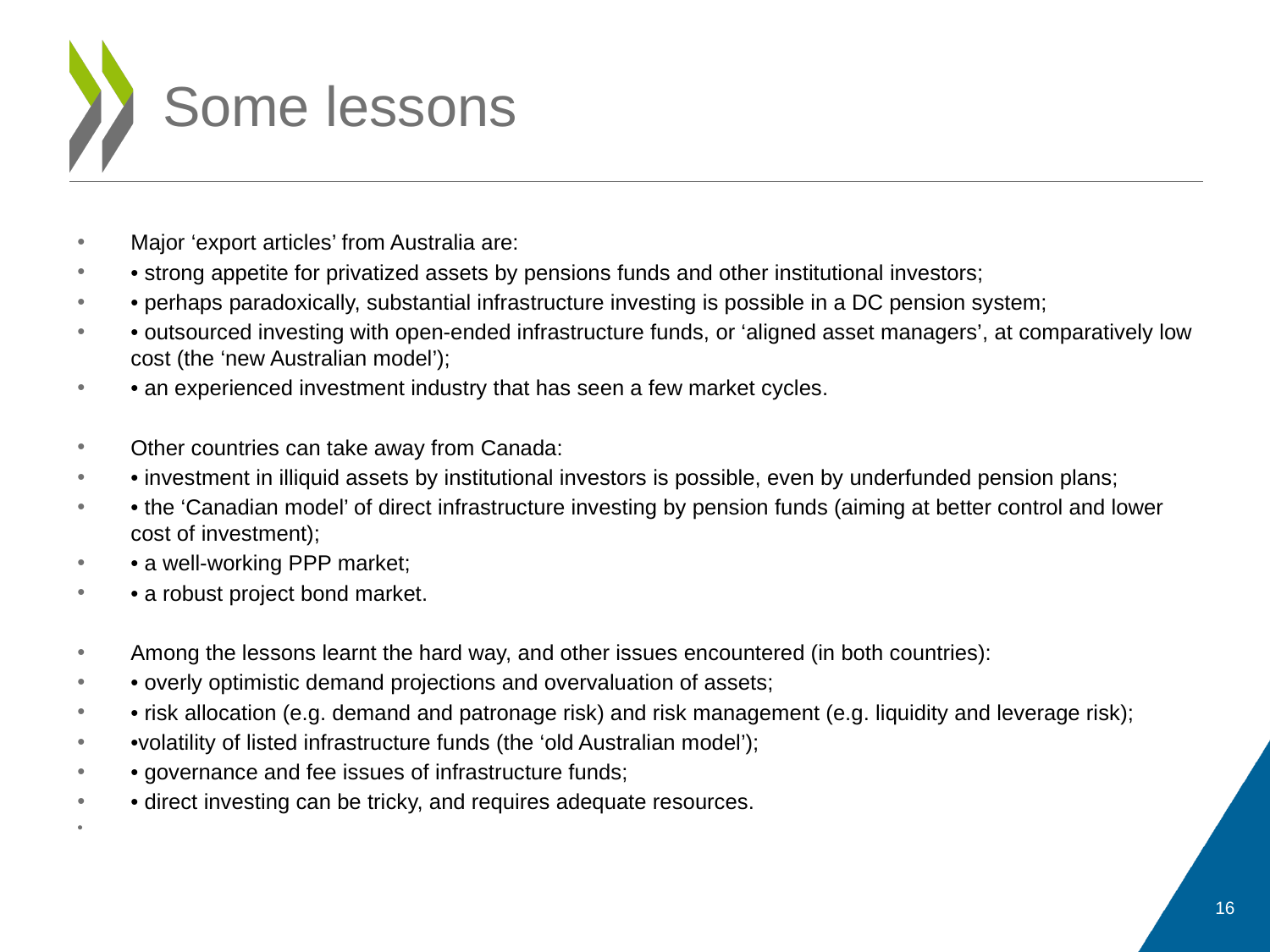

# Some lessons
Major ‘export articles’ from Australia are:
• strong appetite for privatized assets by pensions funds and other institutional investors;
• perhaps paradoxically, substantial infrastructure investing is possible in a DC pension system;
• outsourced investing with open-ended infrastructure funds, or ‘aligned asset managers’, at comparatively low cost (the ‘new Australian model’);
• an experienced investment industry that has seen a few market cycles.

Other countries can take away from Canada:
• investment in illiquid assets by institutional investors is possible, even by underfunded pension plans;
• the ‘Canadian model’ of direct infrastructure investing by pension funds (aiming at better control and lower cost of investment);
• a well-working PPP market;
• a robust project bond market.

Among the lessons learnt the hard way, and other issues encountered (in both countries):
• overly optimistic demand projections and overvaluation of assets;
• risk allocation (e.g. demand and patronage risk) and risk management (e.g. liquidity and leverage risk);
•volatility of listed infrastructure funds (the ‘old Australian model’);
• governance and fee issues of infrastructure funds;
• direct investing can be tricky, and requires adequate resources.

16